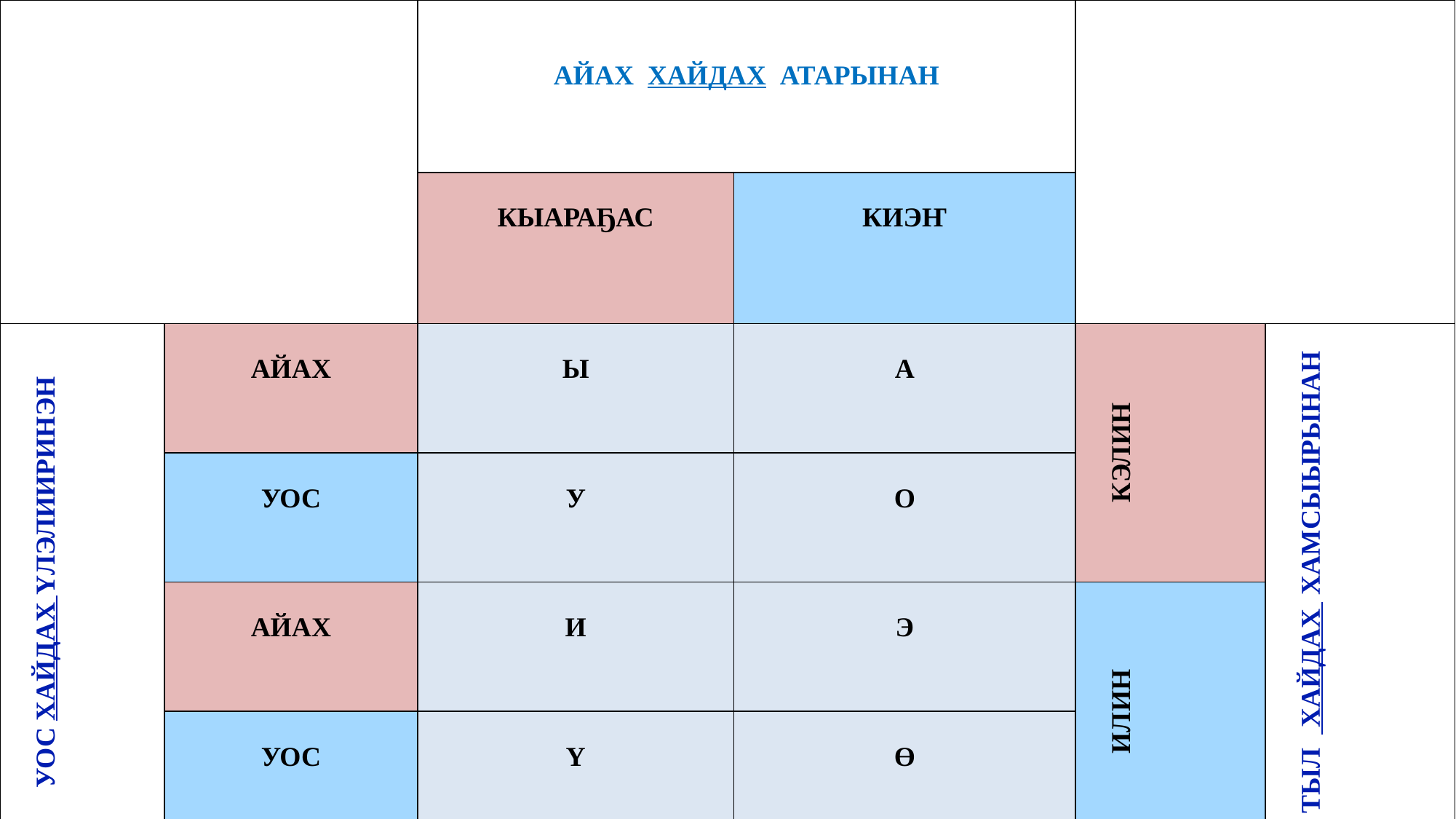

|  |  | АЙАХ ХАЙДАХ АТАРЫНАН |  |  |  |
| --- | --- | --- | --- | --- | --- |
|  |  | КЫАРАҔАС | КИЭҤ |  |  |
| УОС ХАЙДАХ ҮЛЭЛИИРИНЭН | АЙАХ | Ы | А | КЭЛИН | ТЫЛ ХАЙДАХ ХАМСЫЫРЫНАН |
|  | УОС | У | О |  |  |
|  | АЙАХ | И | Э | ИЛИН |  |
|  | УОС | Ү | Ө |  |  |